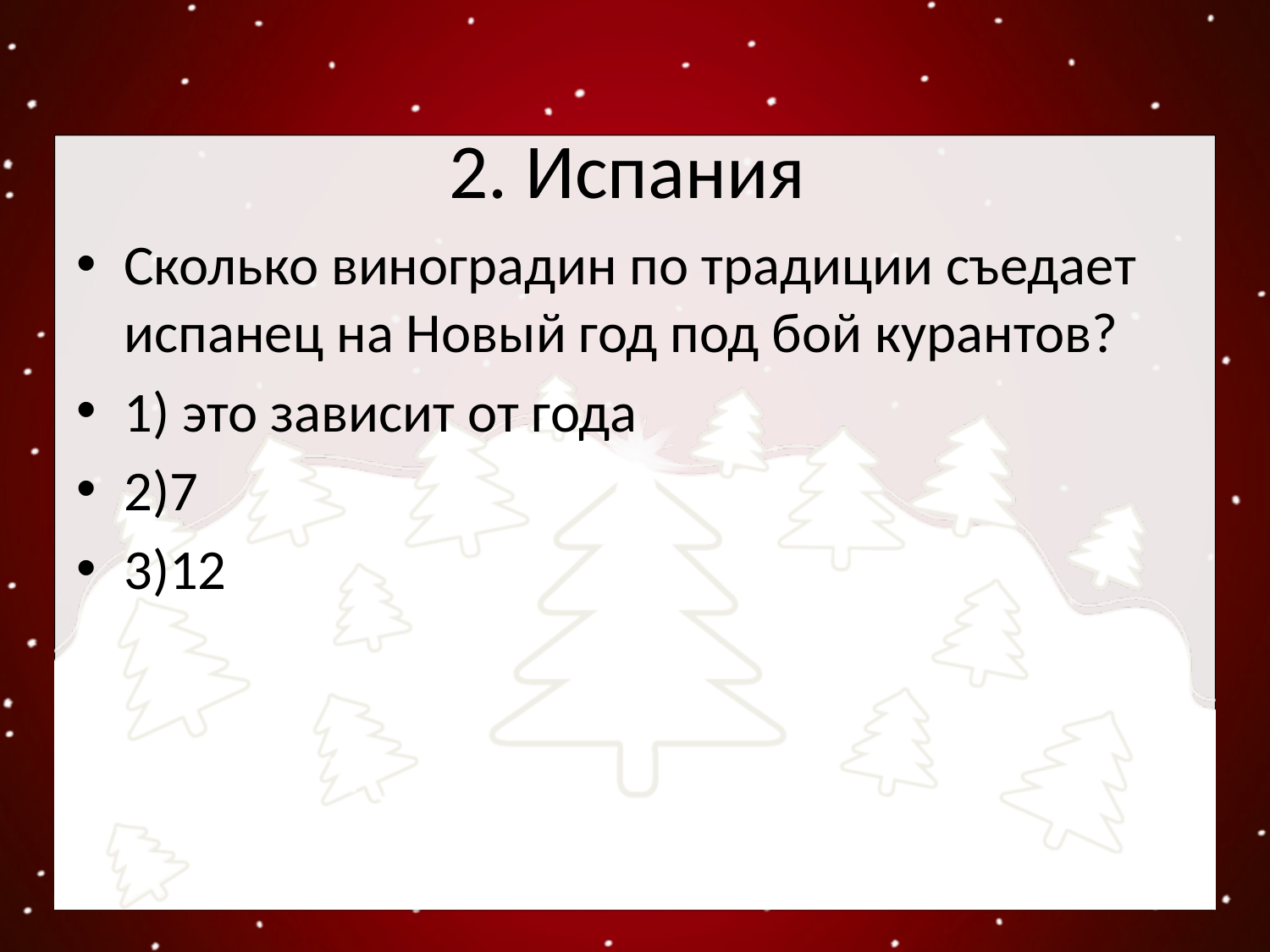

# 2. Испания
Сколько виноградин по традиции съедает испанец на Новый год под бой курантов?
1) это зависит от года
2)7
3)12